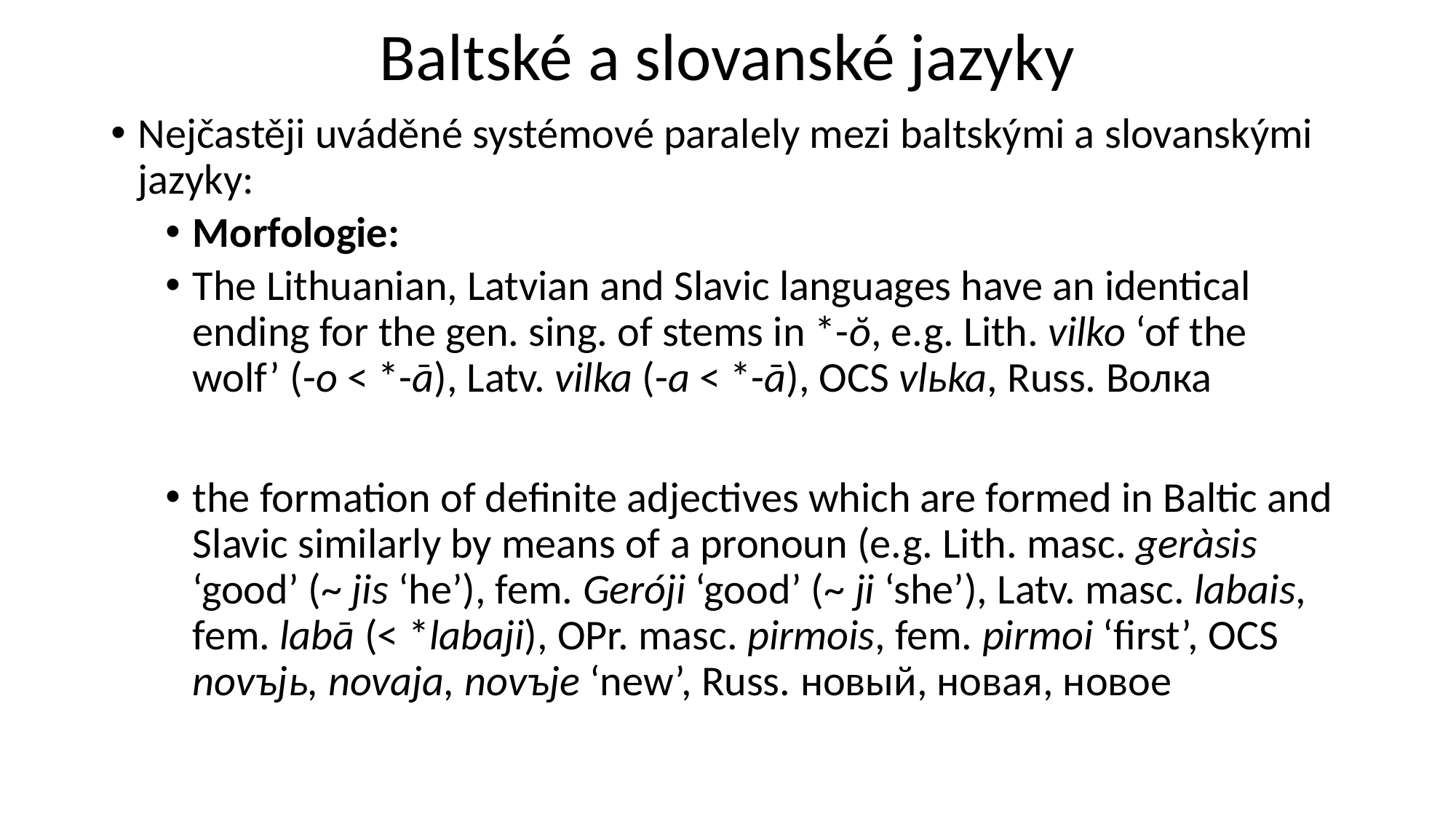

# Baltské a slovanské jazyky
Nejčastěji uváděné systémové paralely mezi baltskými a slovanskými jazyky:
Morfologie:
The Lithuanian, Latvian and Slavic languages have an identical ending for the gen. sing. of stems in *-ŏ, e.g. Lith. vilko ‘of the wolf’ (-o < *-ā), Latv. vilka (-a < *-ā), OCS vlьka, Russ. Волка

the formation of definite adjectives which are formed in Baltic and Slavic similarly by means of a pronoun (e.g. Lith. masc. geràsis ‘good’ (~ jis ‘he’), fem. Geróji ‘good’ (~ ji ‘she’), Latv. masc. labais, fem. labā (< *labaji), OPr. masc. pirmois, fem. pirmoi ‘first’, OCS novъjь, novaja, novъje ‘new’, Russ. новый, новая, новое